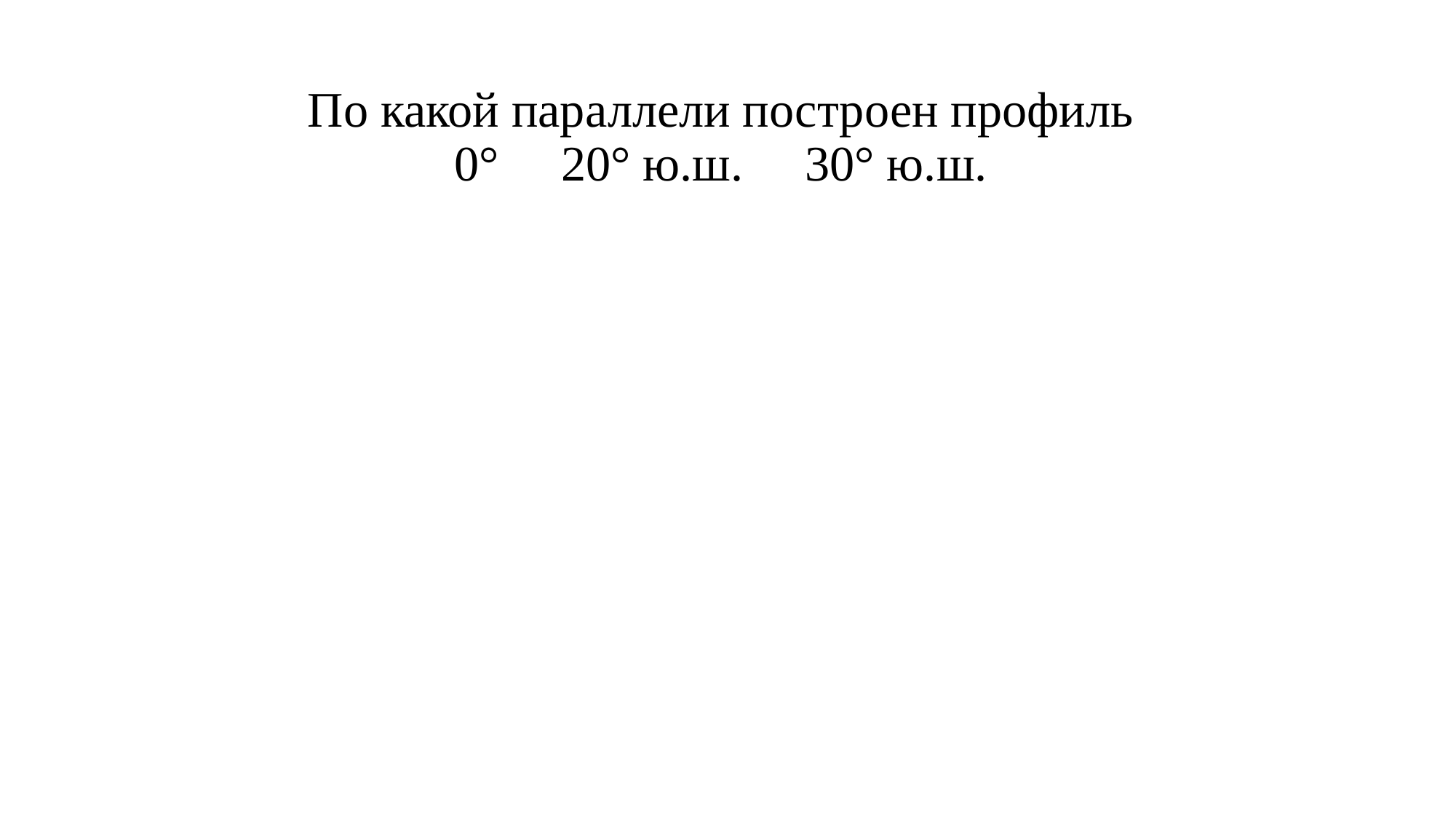

По какой параллели построен профиль
0°     20° ю.ш.     30° ю.ш.